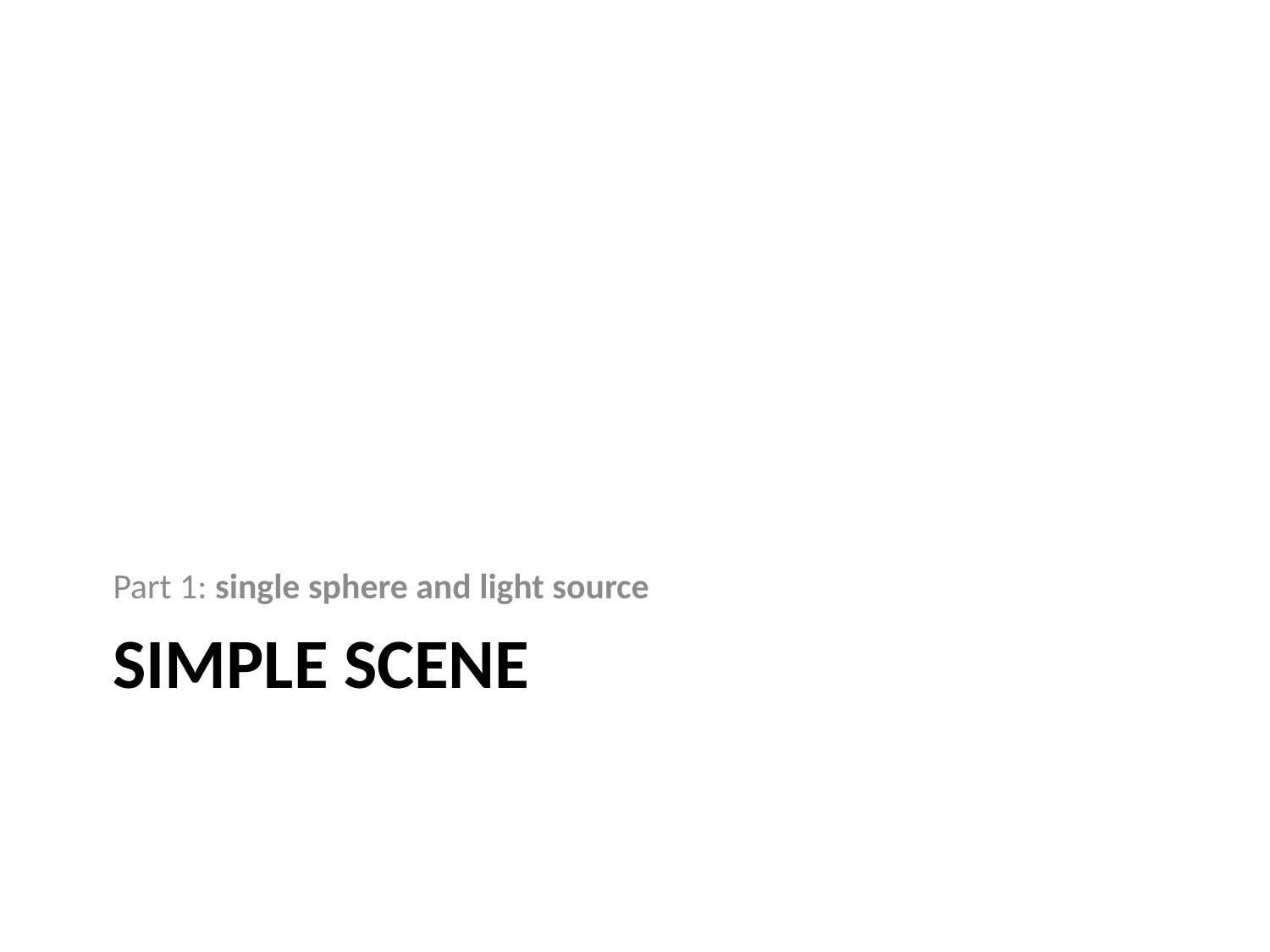

Part 1: single sphere and light source
# Simple Scene